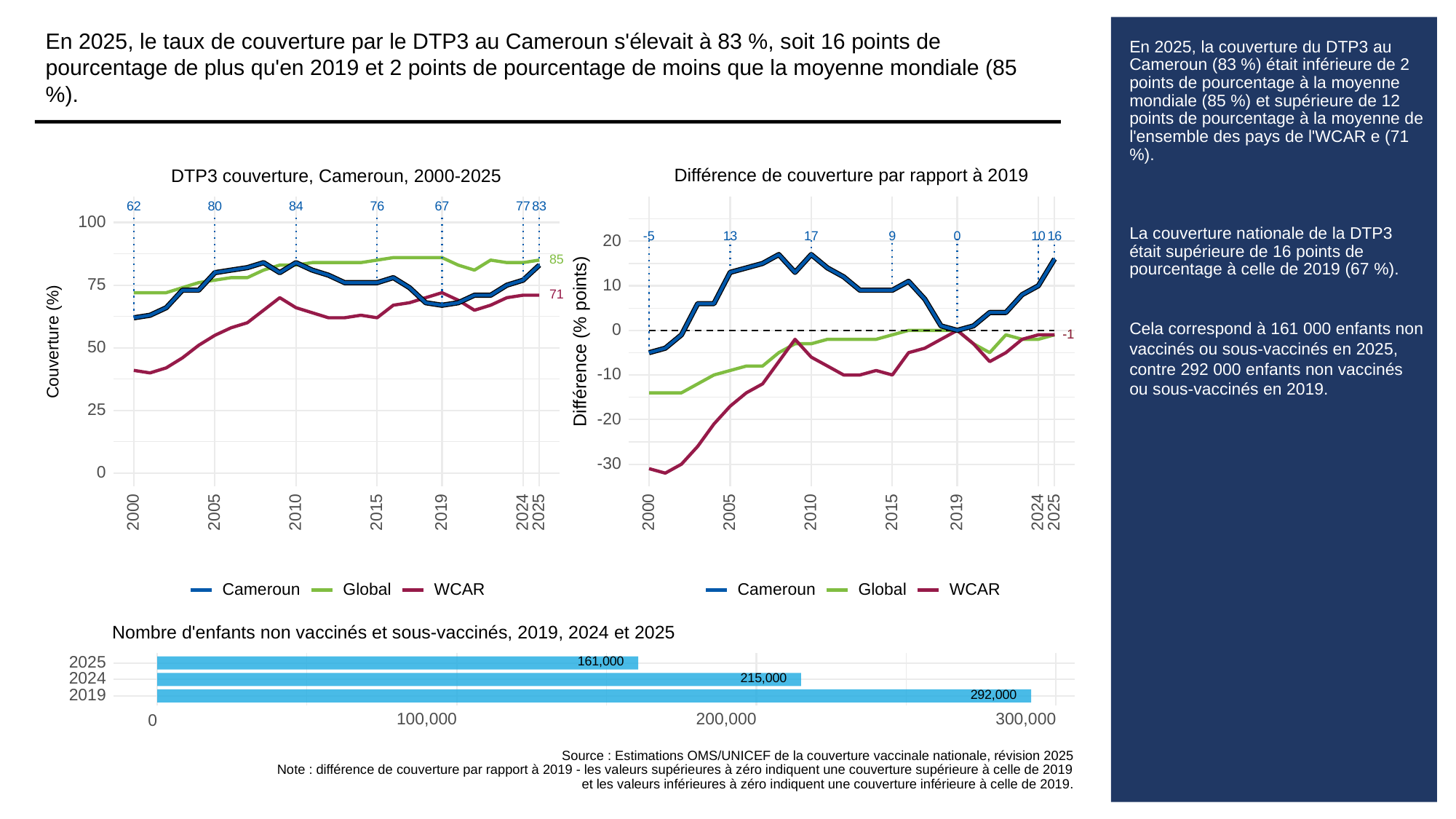

En 2025, le taux de couverture par le DTP3 au Cameroun s'élevait à 83 %, soit 16 points de pourcentage de plus qu'en 2019 et 2 points de pourcentage de moins que la moyenne mondiale (85 %).
# En 2025, la couverture du DTP3 au Cameroun (83 %) était inférieure de 2 points de pourcentage à la moyenne mondiale (85 %) et supérieure de 12 points de pourcentage à la moyenne de l'ensemble des pays de l'WCAR e (71 %).

La couverture nationale de la DTP3 était supérieure de 16 points de pourcentage à celle de 2019 (67 %).

Cela correspond à 161 000 enfants non vaccinés ou sous-vaccinés en 2025, contre 292 000 enfants non vaccinés ou sous-vaccinés en 2019.

Différence de couverture par rapport à 2019
DTP3 couverture, Cameroun, 2000-2025

83
62
80
84
76
67
77
100

13
9
0
10
16
17
-5
20

85

75
10

71

0
-1
-1

Différence (% points)
Couverture (%)
50

-10

25

-20

-30

0

2000
2005
2010
2015
2019
2024
2025
2000
2005
2010
2015
2019
2024
2025
Cameroun
Global
WCAR
Cameroun
Global
WCAR

Nombre d'enfants non vaccinés et sous-vaccinés, 2019, 2024 et 2025

161,000
2025

215,000
2024

292,000
2019

100,000
200,000
300,000
0
Source : Estimations OMS/UNICEF de la couverture vaccinale nationale, révision 2025
Note : différence de couverture par rapport à 2019 - les valeurs supérieures à zéro indiquent une couverture supérieure à celle de 2019
et les valeurs inférieures à zéro indiquent une couverture inférieure à celle de 2019.